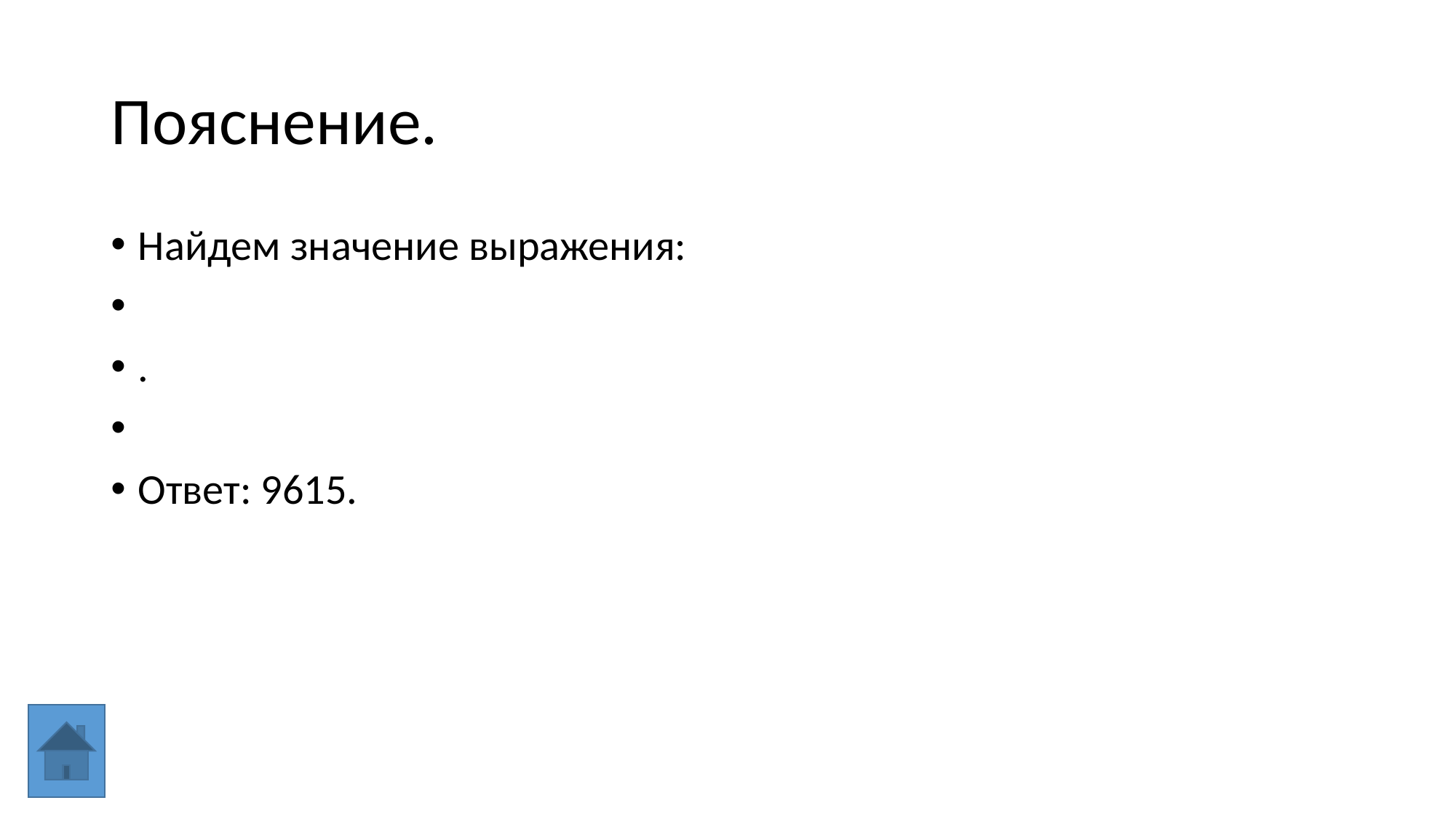

# Пояснение.
Найдем значение выражения:

.

Ответ: 9615.